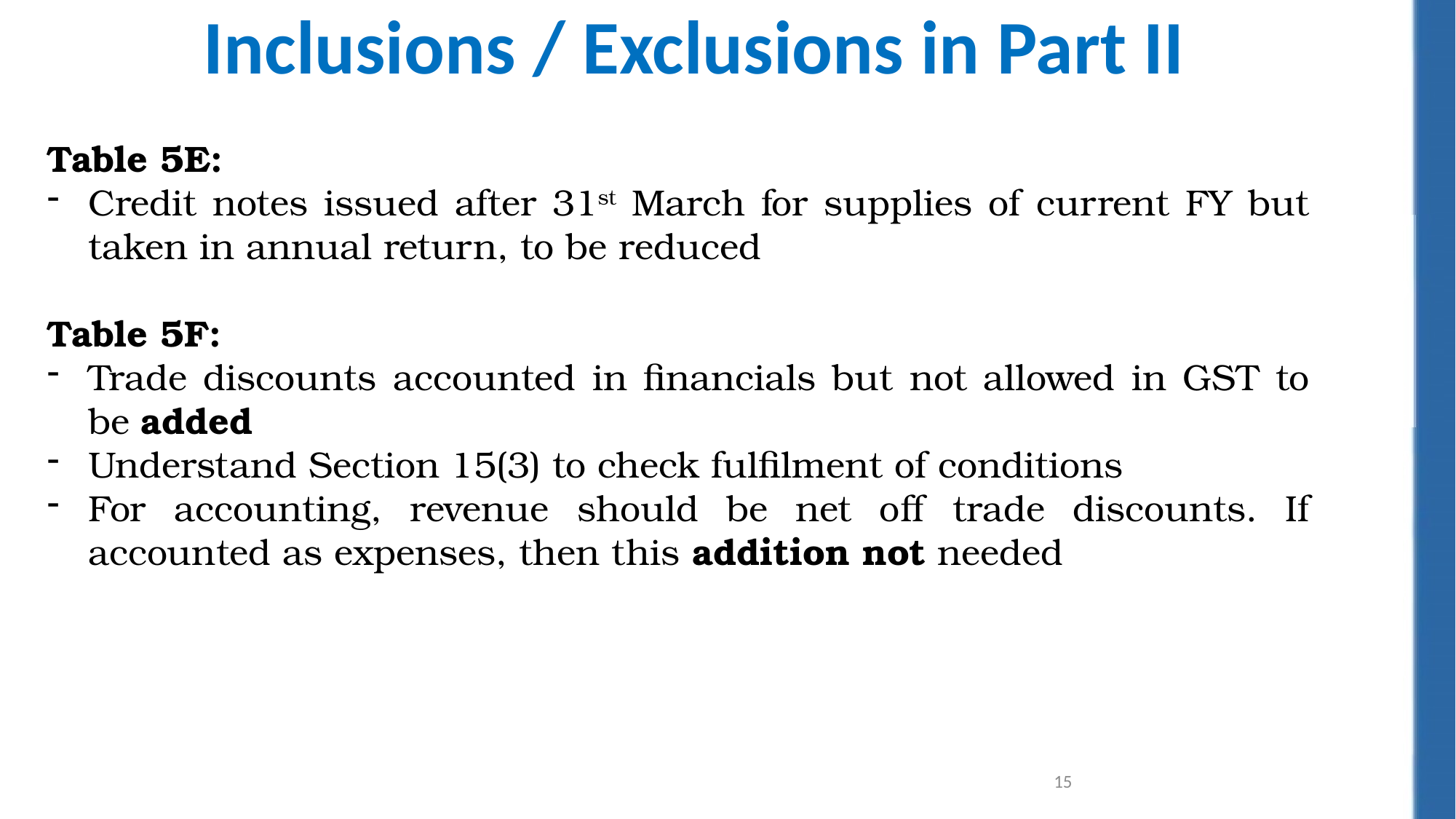

Inclusions / Exclusions in Part II
Table 5E:
Credit notes issued after 31st March for supplies of current FY but taken in annual return, to be reduced

Table 5F:
Trade discounts accounted in financials but not allowed in GST to be added
Understand Section 15(3) to check fulfilment of conditions
For accounting, revenue should be net off trade discounts. If accounted as expenses, then this addition not needed

15